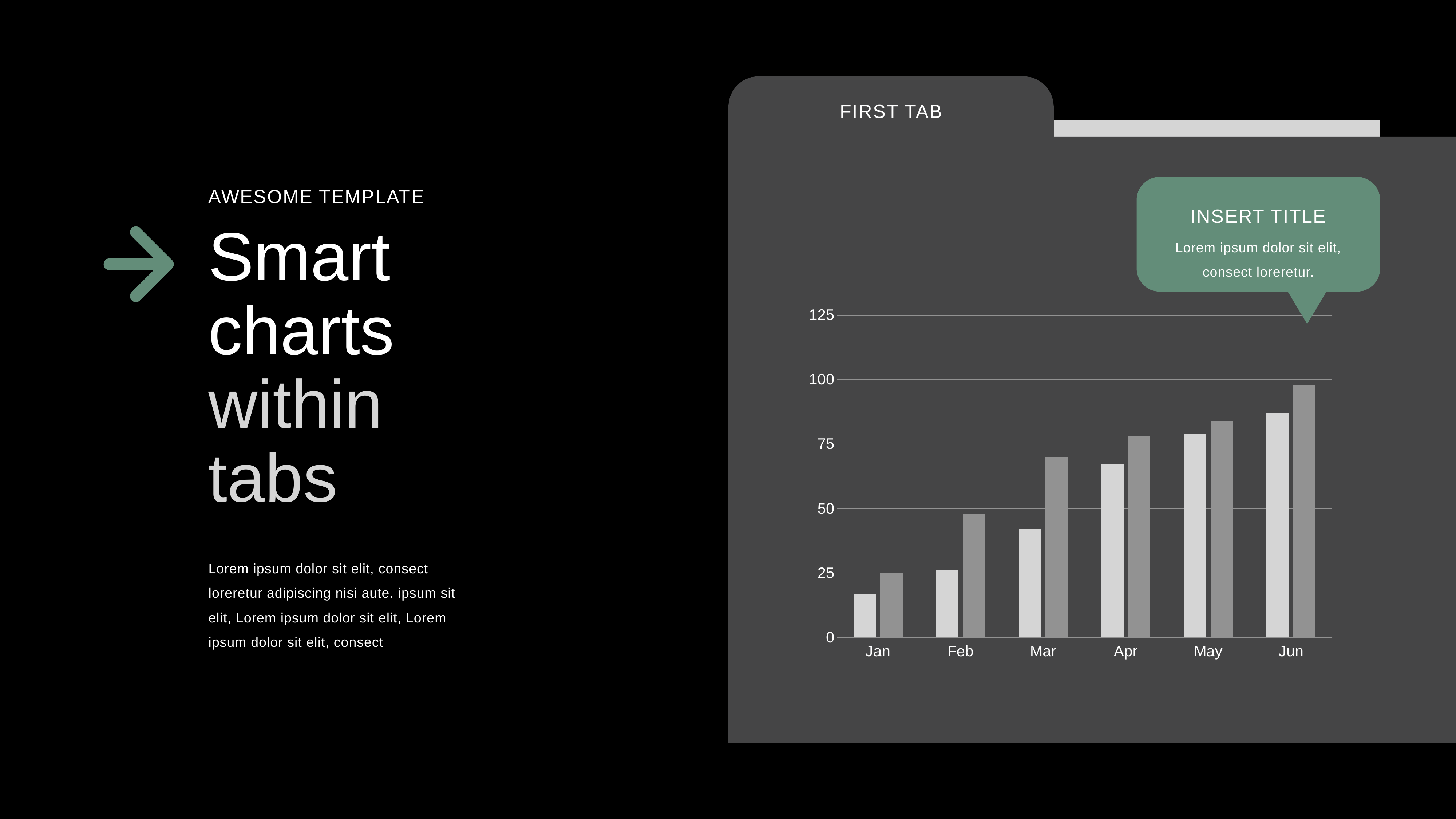

First tab

Awesome template

INSERT TITLE
Lorem ipsum dolor sit elit, consect loreretur.
Smart charts within tabs

### Chart

| Category | Region 1 | Region 2 |
|---|---|---|
| Jan | 17.0 | 25.0 |
| Feb | 26.0 | 48.0 |
| Mar | 42.0 | 70.0 |
| Apr | 67.0 | 78.0 |
| May | 79.0 | 84.0 |
| Jun | 87.0 | 98.0 |
Lorem ipsum dolor sit elit, consect loreretur adipiscing nisi aute. ipsum sit elit, Lorem ipsum dolor sit elit, Lorem ipsum dolor sit elit, consect